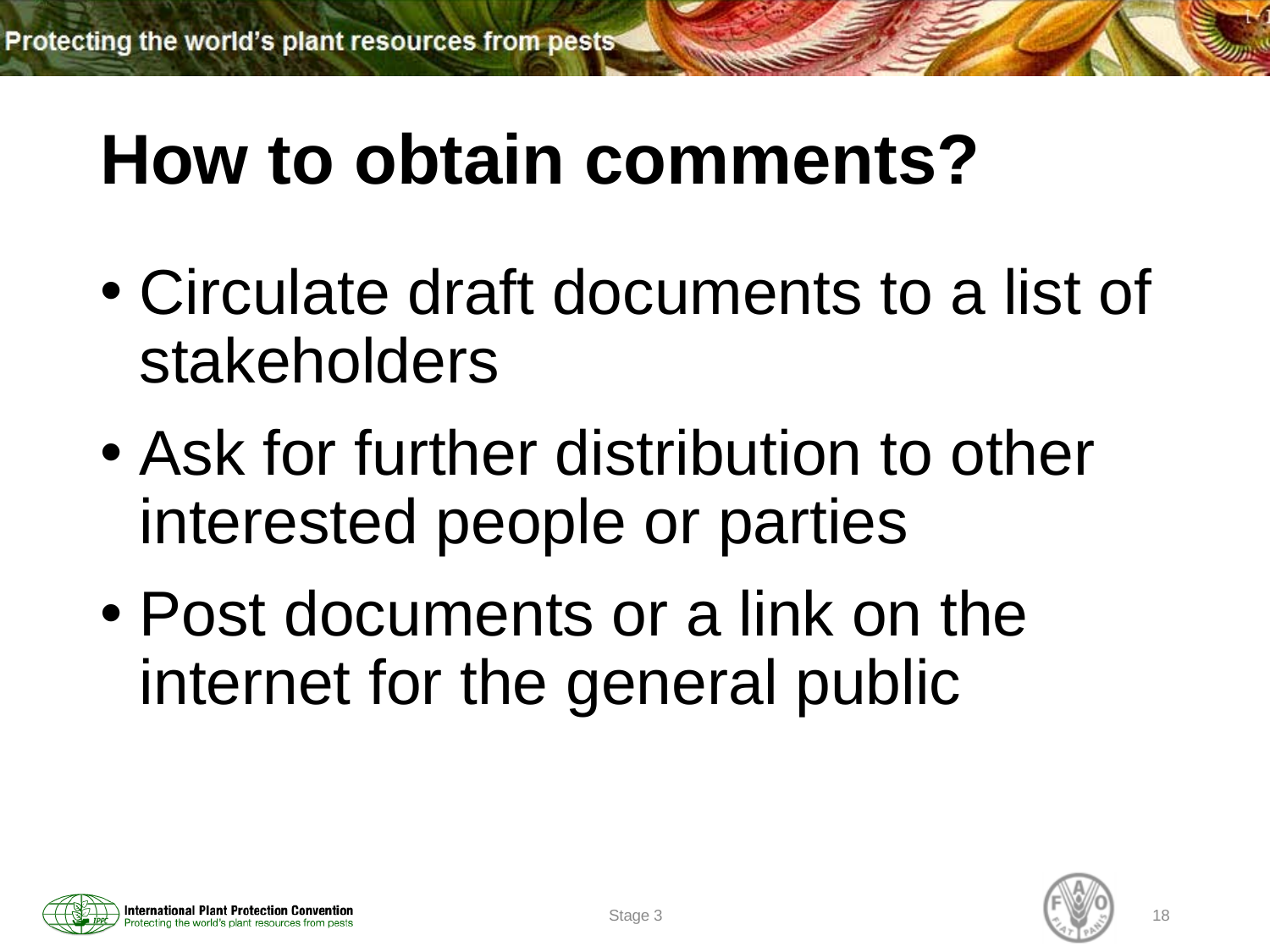

# How to obtain comments?
Circulate draft documents to a list of stakeholders
Ask for further distribution to other interested people or parties
Post documents or a link on the internet for the general public
Stage 3
18